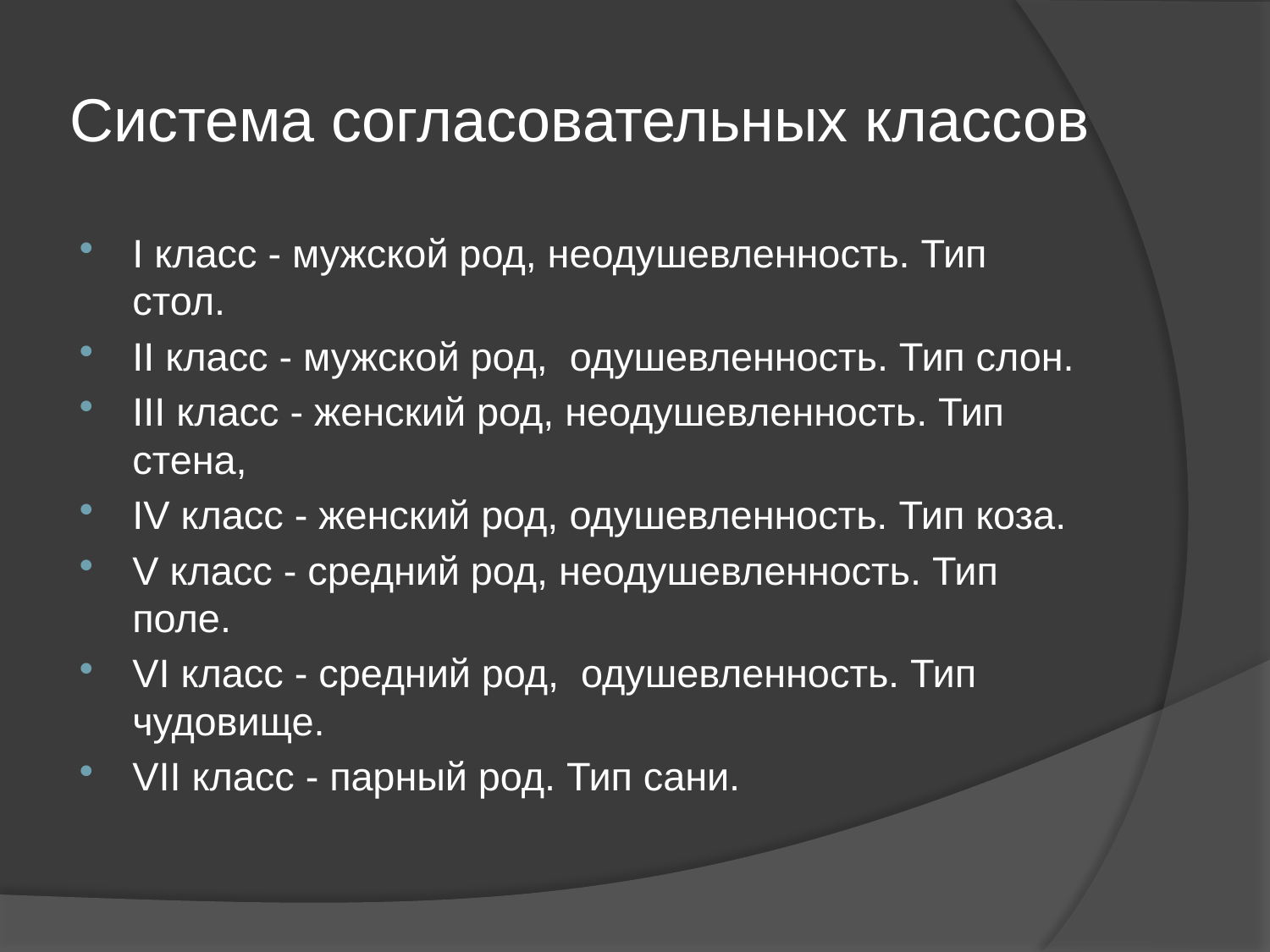

# Система согласовательных классов
I класс - мужской род, неодушевленность. Тип стол.
II класс - мужской род,  одушевленность. Тип слон.
III класс - женский род, неодушевленность. Тип стена,
IV класс - женский род, одушевленность. Тип коза.
V класс - средний род, неодушевленность. Тип поле.
VI класс - средний род,  одушевленность. Тип чудовище.
VII класс - парный род. Тип сани.